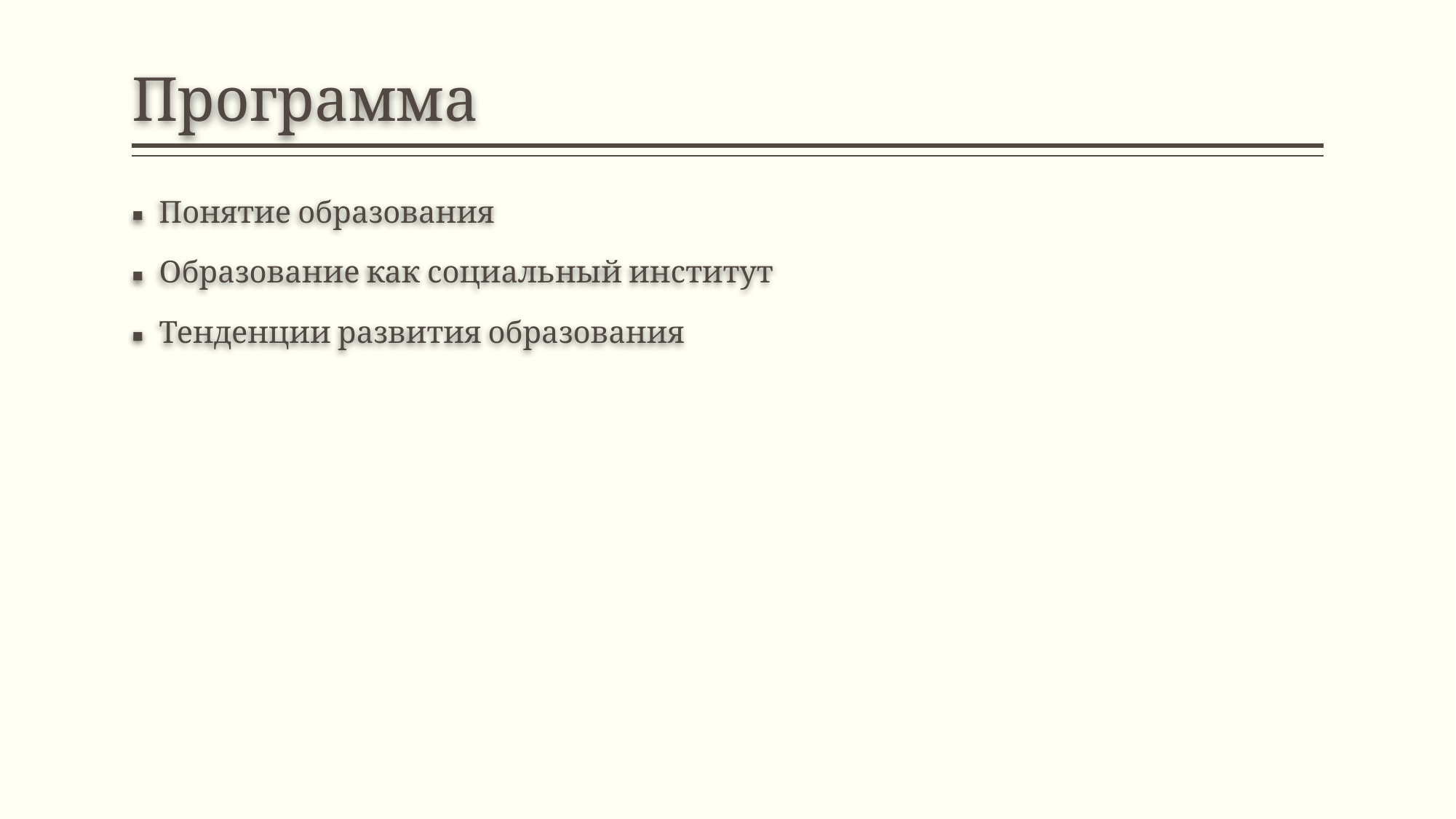

# Программа
Понятие образования
Образование как социальный институт
Тенденции развития образования